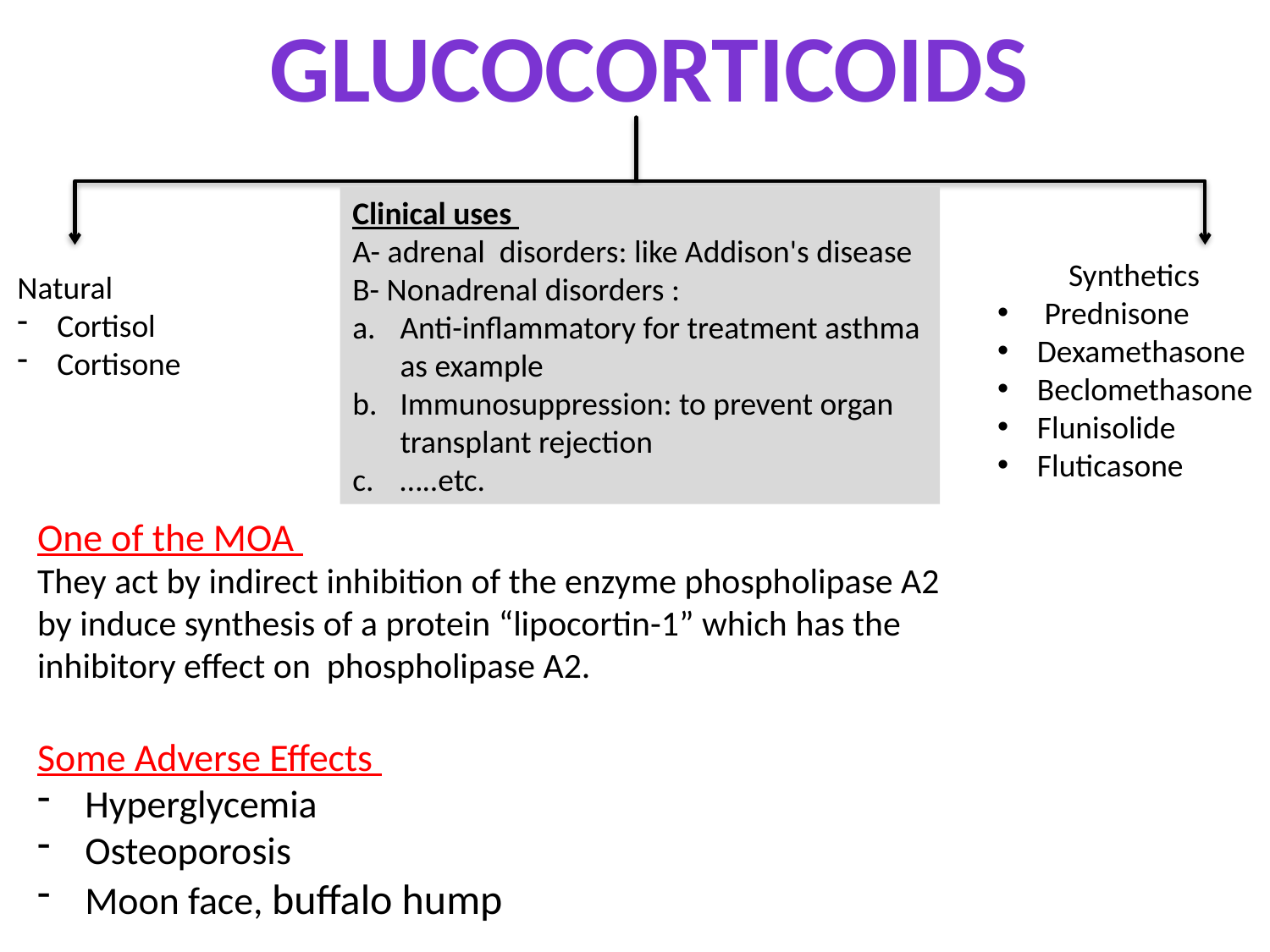

Glucocorticoids
Clinical uses
A- adrenal  disorders: like Addison's disease
B- Nonadrenal disorders :
Anti-inflammatory for treatment asthma as example
Immunosuppression: to prevent organ transplant rejection
…..etc.
Synthetics
 Prednisone
Dexamethasone
Beclomethasone
Flunisolide
Fluticasone

Natural
Cortisol
Cortisone
One of the MOA
They act by indirect inhibition of the enzyme phospholipase A2 by induce synthesis of a protein “lipocortin-1” which has the inhibitory effect on  phospholipase A2.

Some Adverse Effects
Hyperglycemia
Osteoporosis
Moon face, buffalo hump